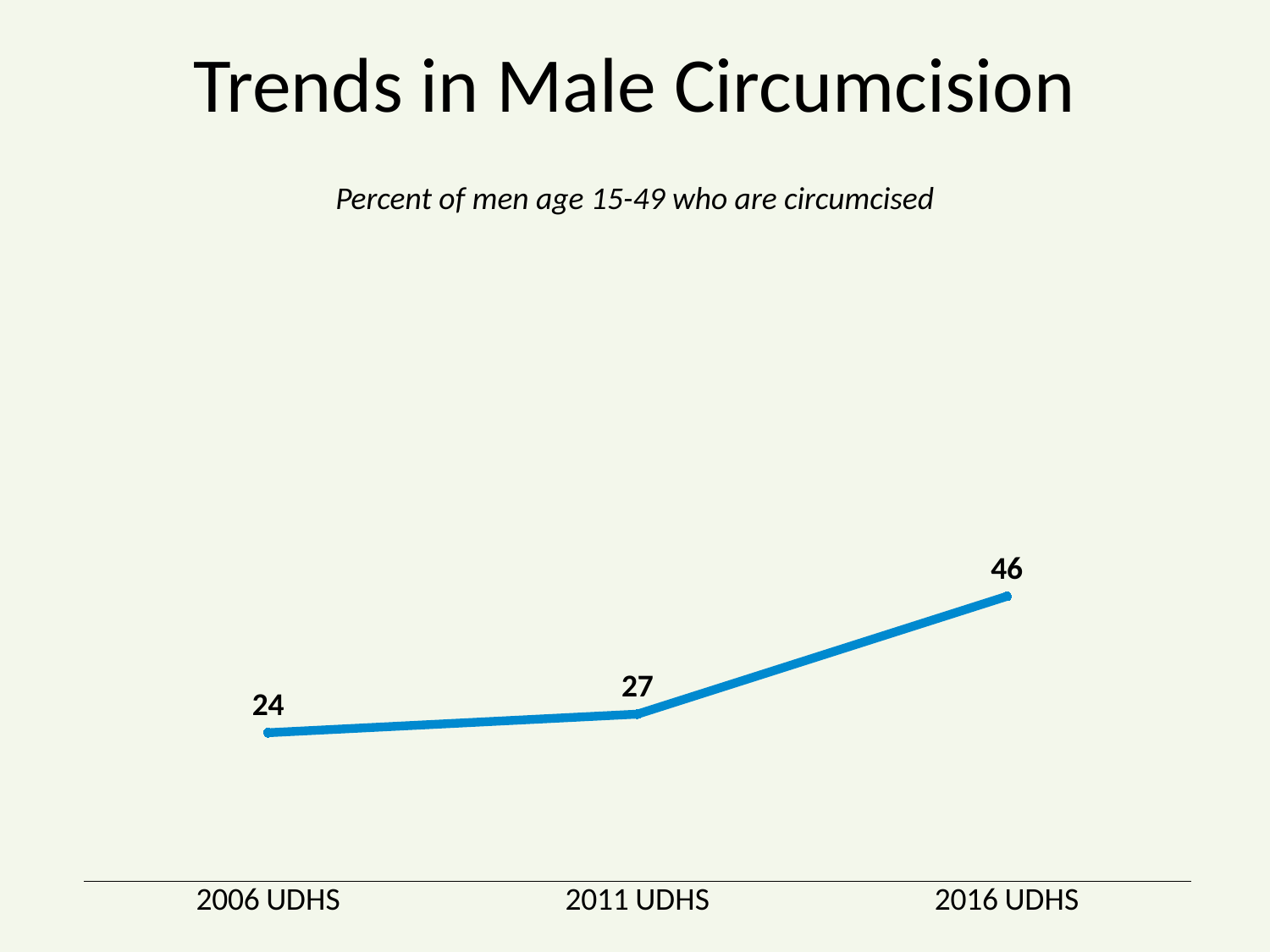

# Trends in Male Circumcision
Percent of men age 15-49 who are circumcised

### Chart

| Category | Series 1 |
|---|---|
| 2006 UDHS | 24.0 |
| 2011 UDHS | 27.0 |
| 2016 UDHS | 46.0 |